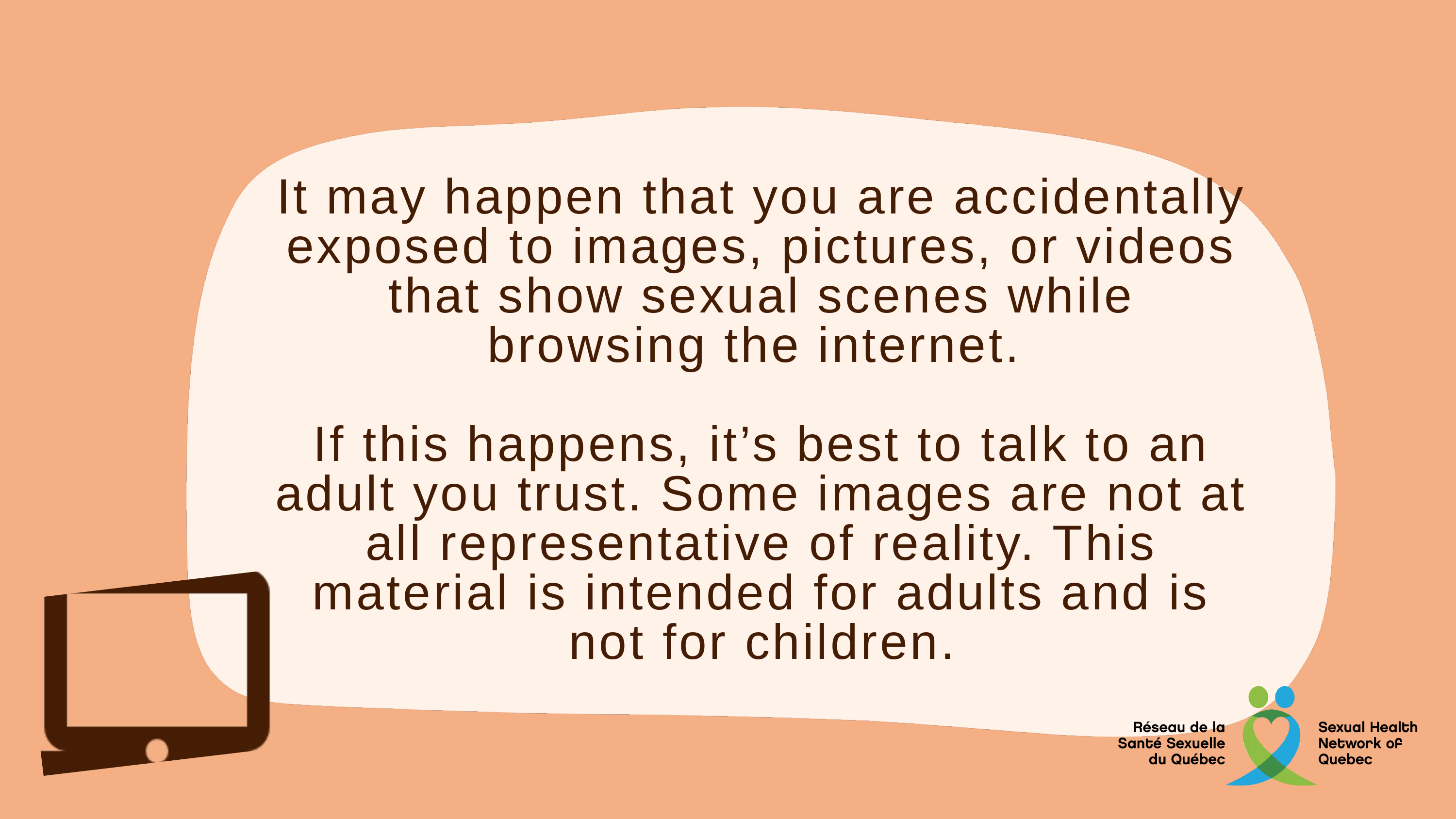

It may happen that you are accidentally exposed to images, pictures, or videos that show sexual scenes while browsing the internet.

If this happens, it’s best to talk to an adult you trust. Some images are not at all representative of reality. This material is intended for adults and is not for children.